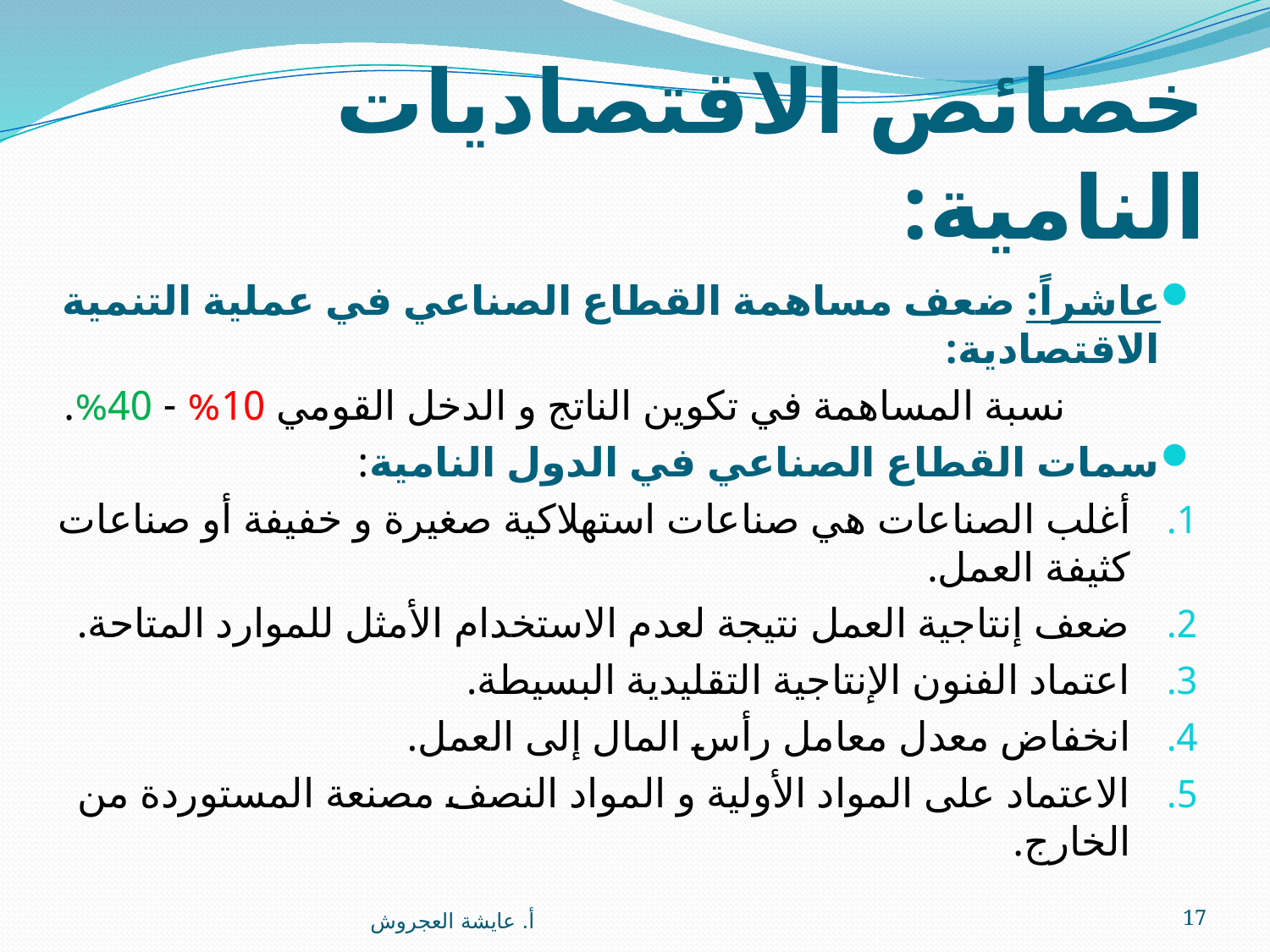

# خصائص الاقتصاديات النامية:
عاشراً: ضعف مساهمة القطاع الصناعي في عملية التنمية الاقتصادية:
            نسبة المساهمة في تكوين الناتج و الدخل القومي 10% - 40%.
سمات القطاع الصناعي في الدول النامية:
أغلب الصناعات هي صناعات استهلاكية صغيرة و خفيفة أو صناعات كثيفة العمل.
ضعف إنتاجية العمل نتيجة لعدم الاستخدام الأمثل للموارد المتاحة.
اعتماد الفنون الإنتاجية التقليدية البسيطة.
انخفاض معدل معامل رأس المال إلى العمل.
الاعتماد على المواد الأولية و المواد النصف مصنعة المستوردة من الخارج.

أ. عايشة العجروش
17